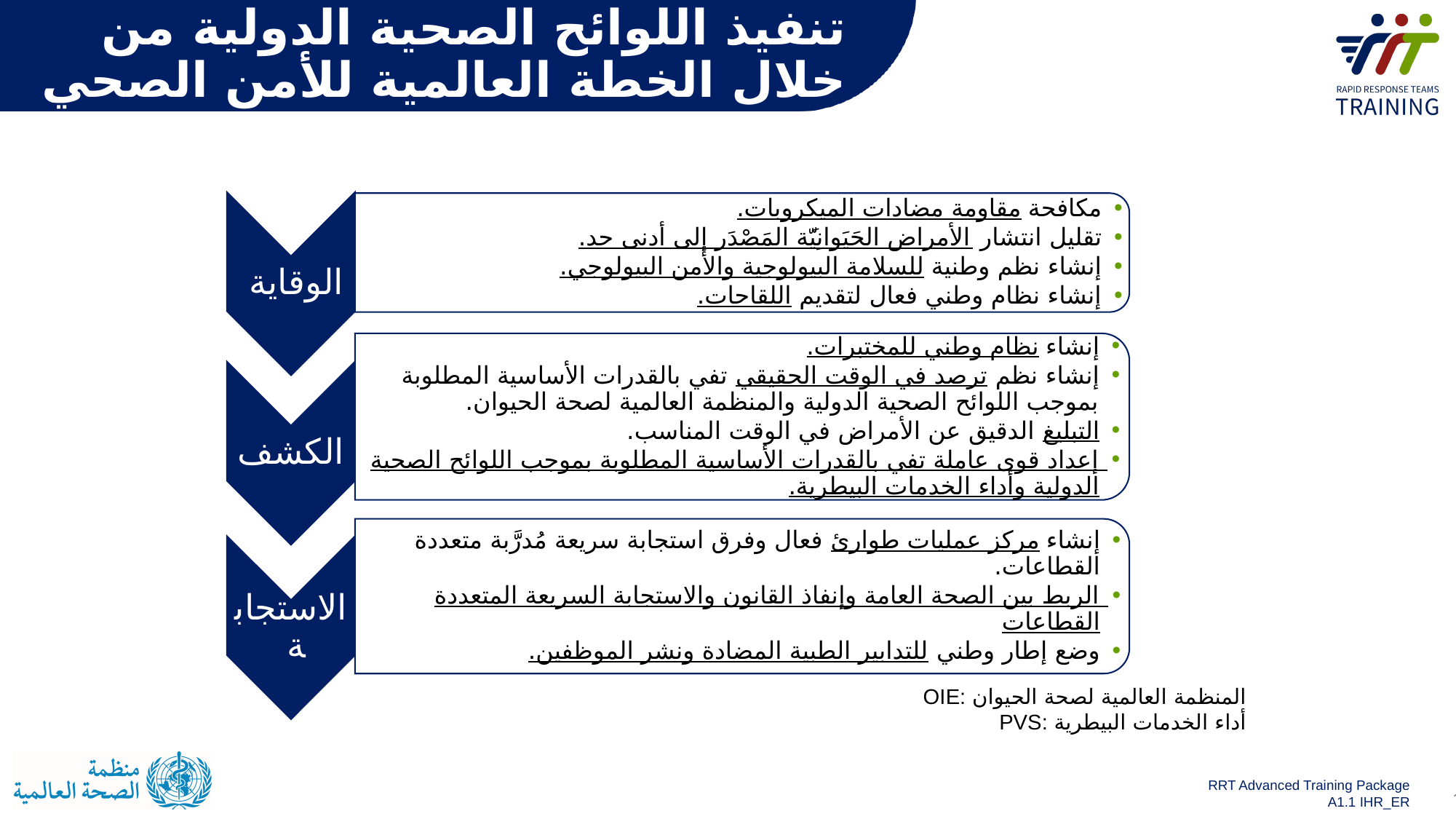

تنفيذ اللوائح الصحية الدولية من خلال الخطة العالمية للأمن الصحي

الوقاية

مكافحة مقاومة مضادات الميكروبات.
تقليل انتشار الأمراض الحَيَوانِيَّة المَصْدَر إلى أدنى حد.
إنشاء نظم وطنية للسلامة البيولوجية والأمن البيولوجي.
إنشاء نظام وطني فعال لتقديم اللقاحات.

إنشاء نظام وطني للمختبرات.
إنشاء نظم ترصد في الوقت الحقيقي تفي بالقدرات الأساسية المطلوبة بموجب اللوائح الصحية الدولية والمنظمة العالمية لصحة الحيوان.
التبليغ الدقيق عن الأمراض في الوقت المناسب.
إعداد قوى عاملة تفي بالقدرات الأساسية المطلوبة بموجب اللوائح الصحية الدولية وأداء الخدمات البيطرية.

الكشف

إنشاء مركز عمليات طوارئ فعال وفرق استجابة سريعة مُدرَّبة متعددة القطاعات.
الربط بين الصحة العامة وإنفاذ القانون والاستجابة السريعة المتعددة القطاعات
وضع إطار وطني للتدابير الطبية المضادة ونشر الموظفين.

الاستجابة
OIE: المنظمة العالمية لصحة الحيوان
PVS: أداء الخدمات البيطرية